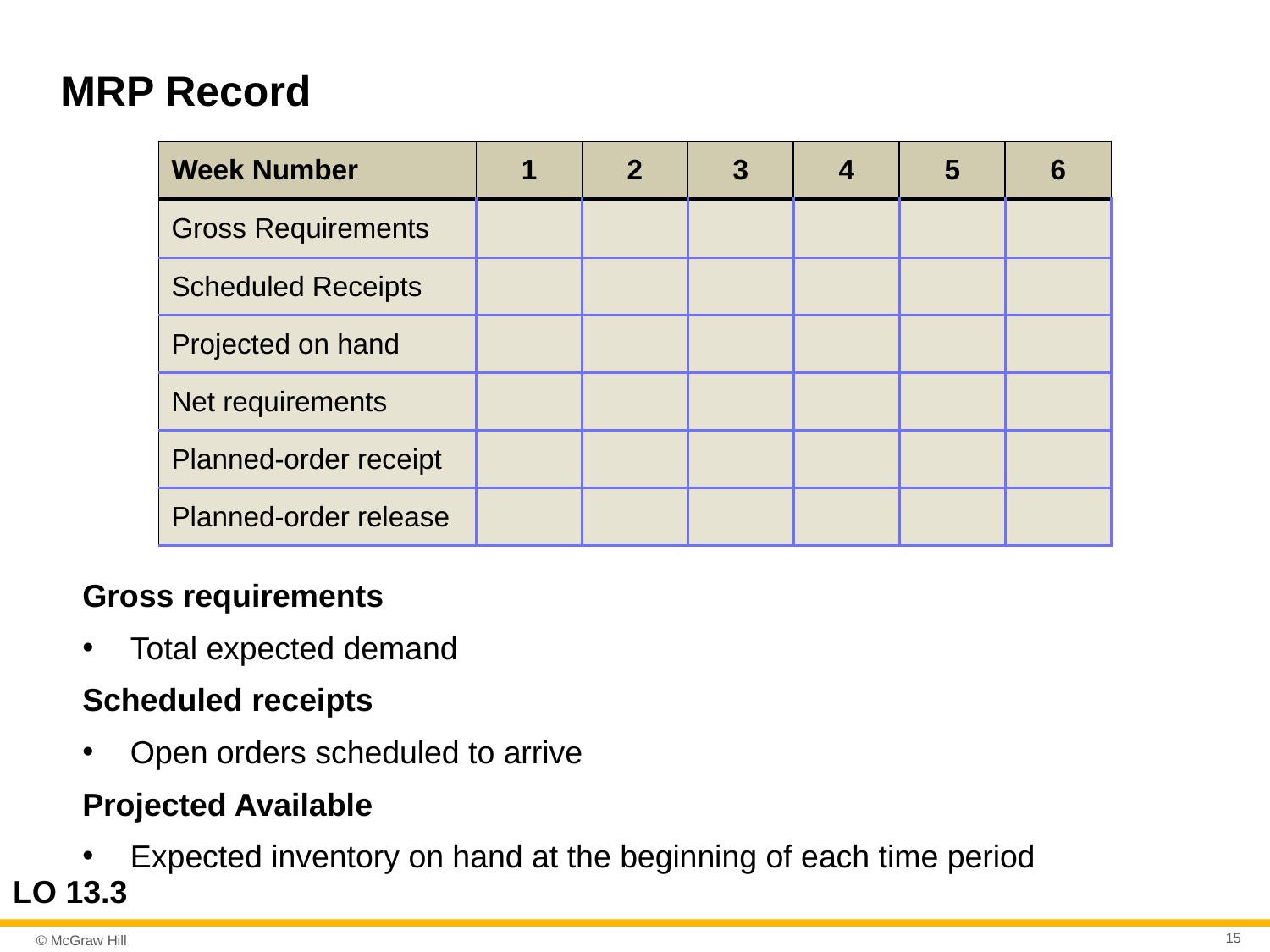

# MRP Record
| Week Number | 1 | 2 | 3 | 4 | 5 | 6 |
| --- | --- | --- | --- | --- | --- | --- |
| Gross Requirements |  |  |  |  |  |  |
| Scheduled Receipts |  |  |  |  |  |  |
| Projected on hand |  |  |  |  |  |  |
| Net requirements |  |  |  |  |  |  |
| Planned-order receipt |  |  |  |  |  |  |
| Planned-order release |  |  |  |  |  |  |
Gross requirements
Total expected demand
Scheduled receipts
Open orders scheduled to arrive
Projected Available
Expected inventory on hand at the beginning of each time period
LO 13.3